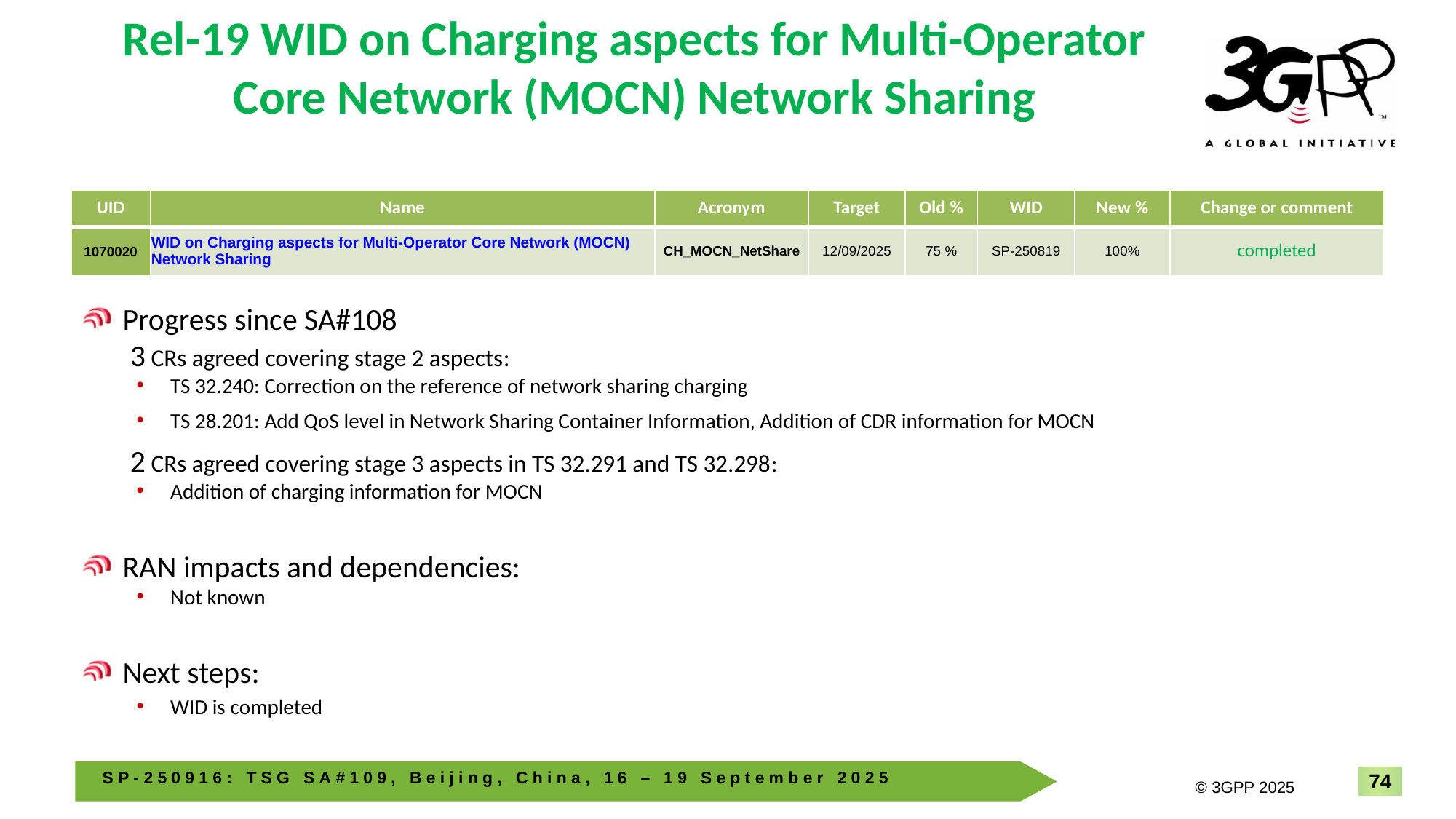

# Rel-19 WID on Charging aspects for Multi-Operator Core Network (MOCN) Network Sharing
| UID | Name | Acronym | Target | Old % | WID | New % | Change or comment |
| --- | --- | --- | --- | --- | --- | --- | --- |
| 1070020 | WID on Charging aspects for Multi-Operator Core Network (MOCN) Network Sharing | CH\_MOCN\_NetShare | 12/09/2025 | 75 % | SP-250819 | 100% | completed |
Progress since SA#108
       3 CRs agreed covering stage 2 aspects:
TS 32.240: Correction on the reference of network sharing charging
TS 28.201: Add QoS level in Network Sharing Container Information, Addition of CDR information for MOCN
       2 CRs agreed covering stage 3 aspects in TS 32.291 and TS 32.298:
Addition of charging information for MOCN

RAN impacts and dependencies:
Not known

Next steps:
WID is completed